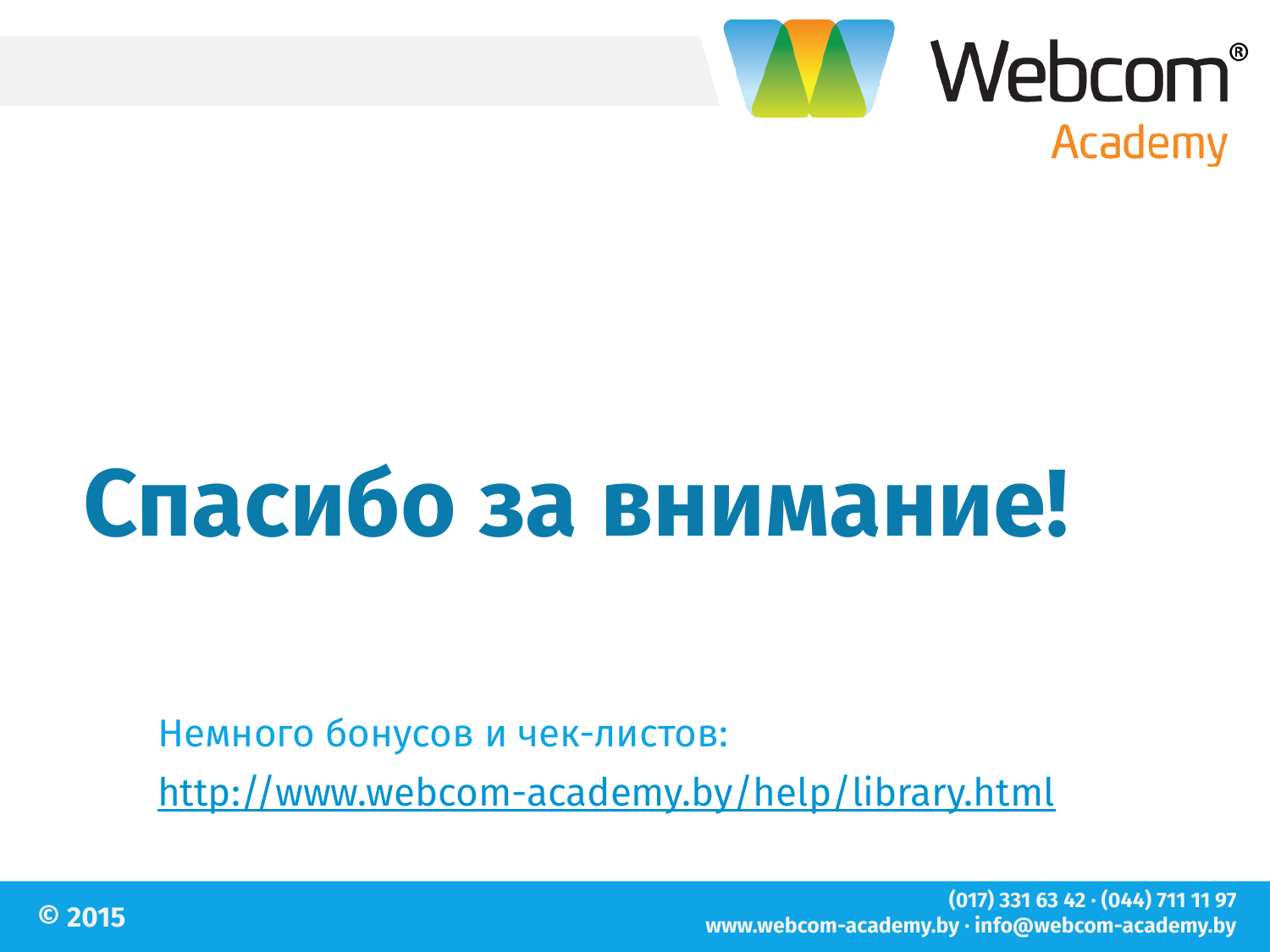

# Спасибо за внимание!
Немного бонусов и чек-листов:
http://www.webcom-academy.by/help/library.html